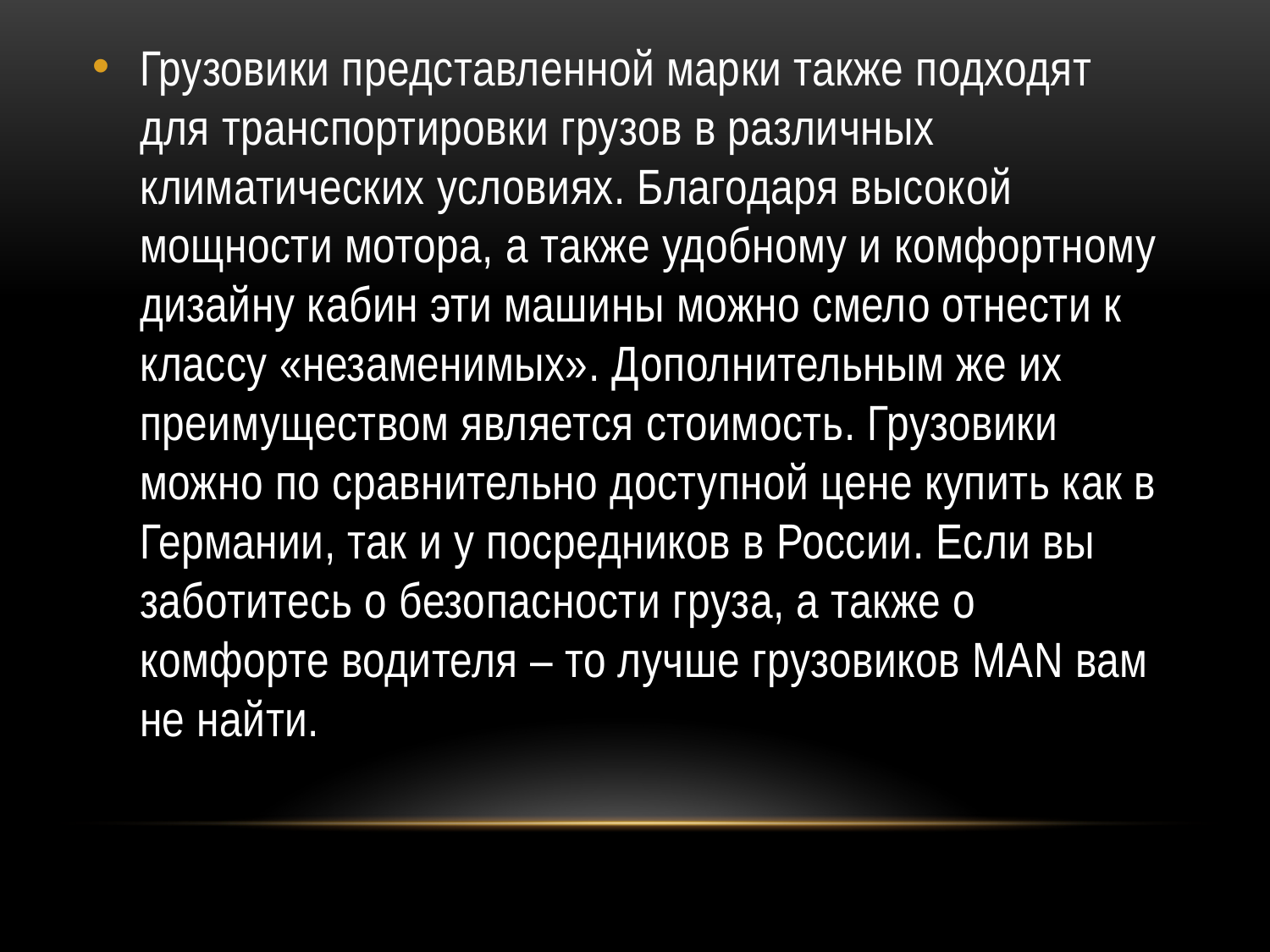

Грузовики представленной марки также подходят для транспортировки грузов в различных климатических условиях. Благодаря высокой мощности мотора, а также удобному и комфортному дизайну кабин эти машины можно смело отнести к классу «незаменимых». Дополнительным же их преимуществом является стоимость. Грузовики можно по сравнительно доступной цене купить как в Германии, так и у посредников в России. Если вы заботитесь о безопасности груза, а также о комфорте водителя – то лучше грузовиков MAN вам не найти.